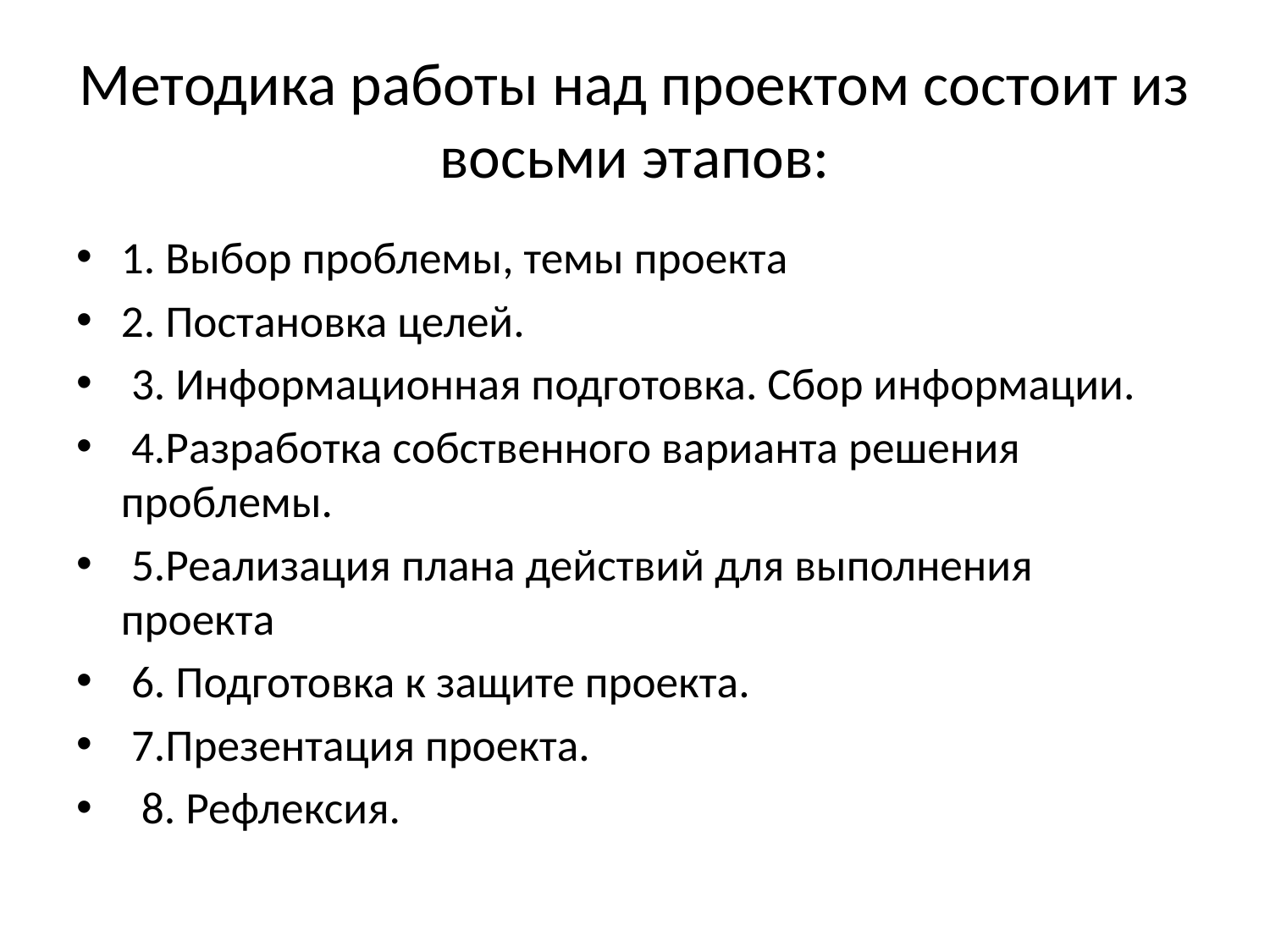

# Методика работы над проектом состоит из восьми этапов:
1. Выбор проблемы, темы проекта
2. Постановка целей.
 3. Информационная подготовка. Сбор информации.
 4.Разработка собственного варианта решения проблемы.
 5.Реализация плана действий для выполнения  проекта
 6. Подготовка к защите проекта.
 7.Презентация проекта.
  8. Рефлексия.